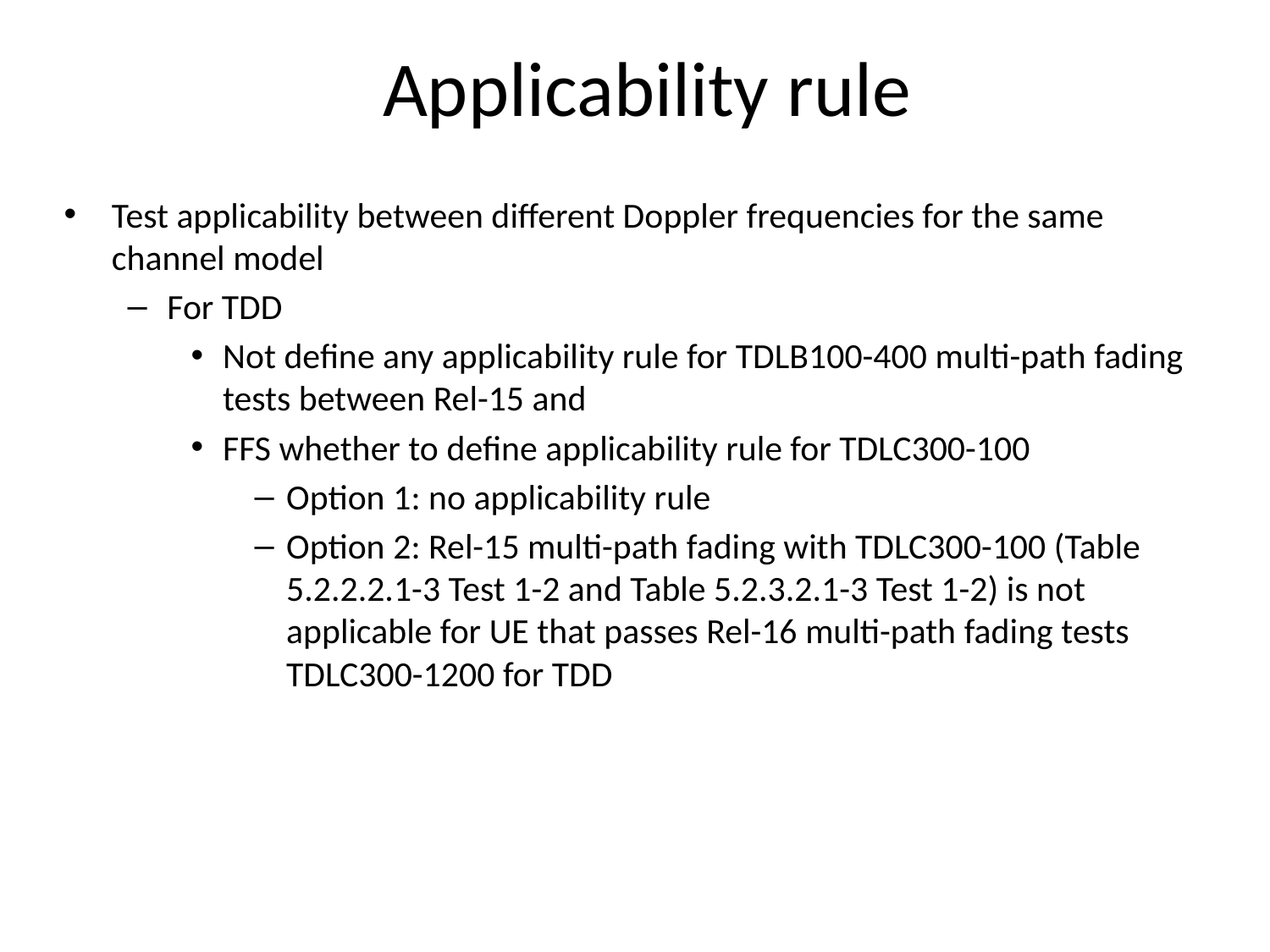

# Applicability rule
Test applicability between different Doppler frequencies for the same channel model
For TDD
Not define any applicability rule for TDLB100-400 multi-path fading tests between Rel-15 and
FFS whether to define applicability rule for TDLC300-100
Option 1: no applicability rule
Option 2: Rel-15 multi-path fading with TDLC300-100 (Table 5.2.2.2.1-3 Test 1-2 and Table 5.2.3.2.1-3 Test 1-2) is not applicable for UE that passes Rel-16 multi-path fading tests TDLC300-1200 for TDD